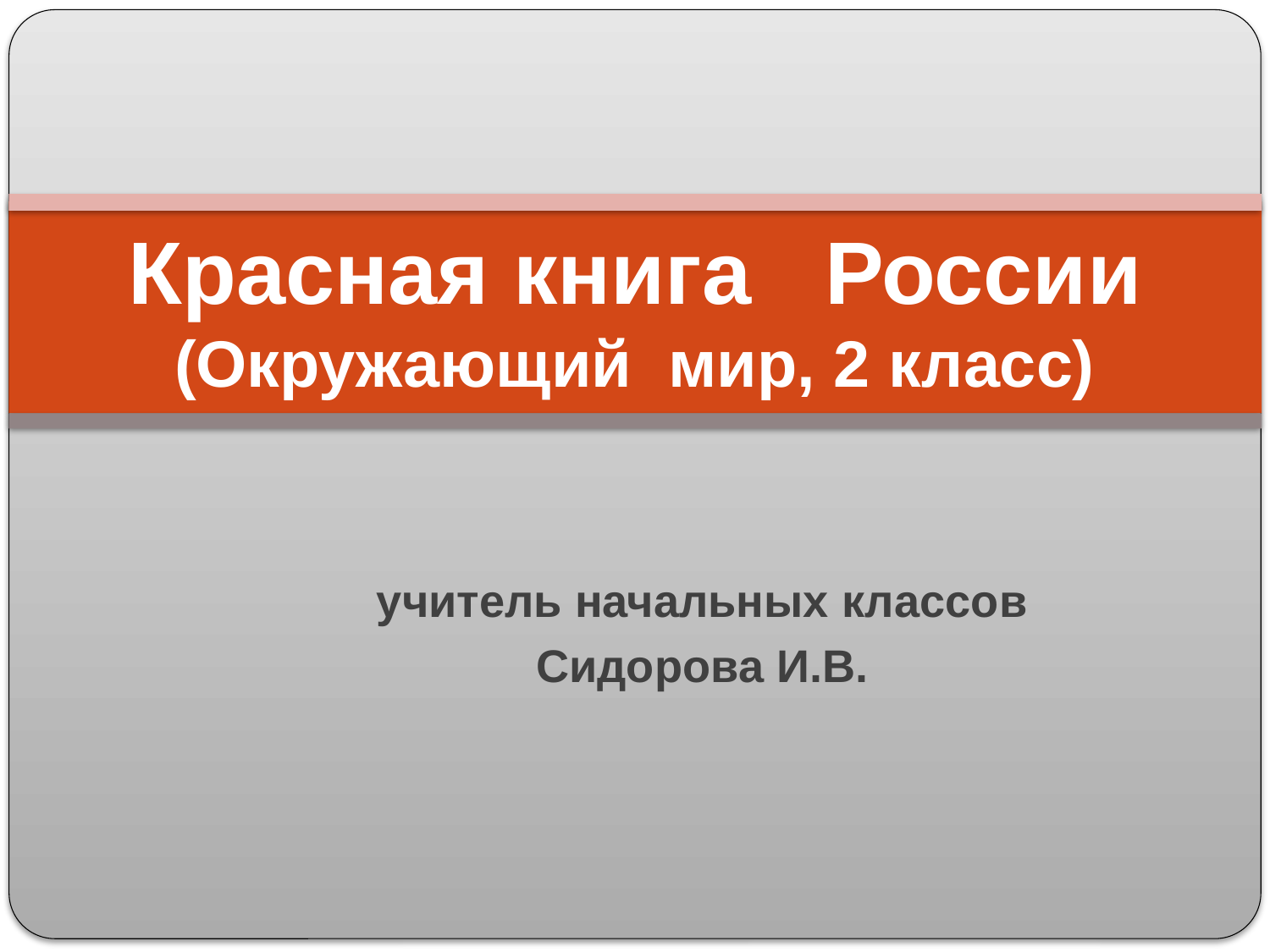

# Красная книга   России (Окружающий  мир, 2 класс)
учитель начальных классов
Сидорова И.В.